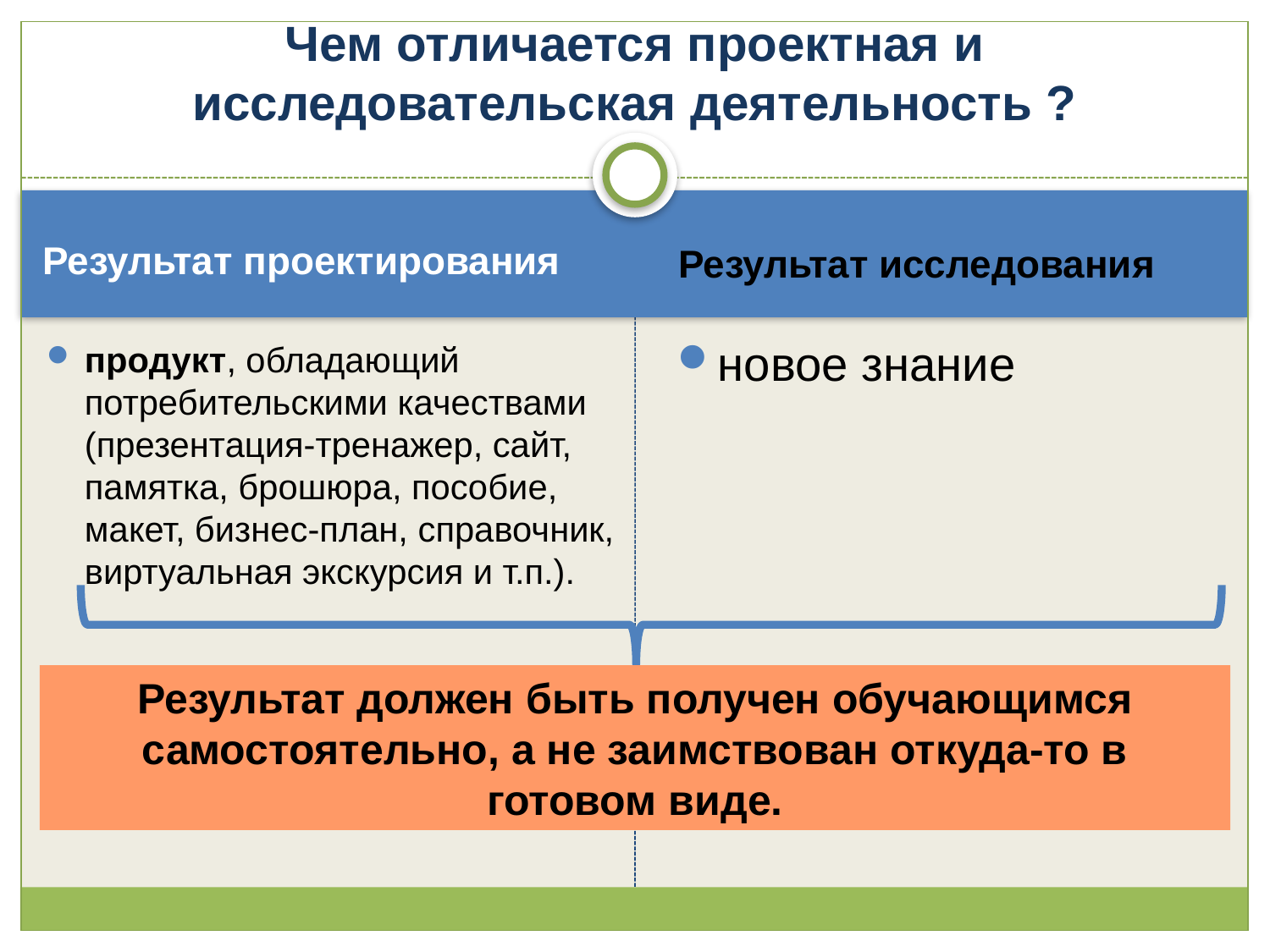

# Чем отличается проектная и исследовательская деятельность ?

Результат проектирования
Результат исследования
новое знание
продукт, обладающий потребительскими качествами (презентация-тренажер, сайт, памятка, брошюра, пособие, макет, бизнес-план, справочник, виртуальная экскурсия и т.п.).
Результат должен быть получен обучающимся самостоятельно, а не заимствован откуда-то в готовом виде.